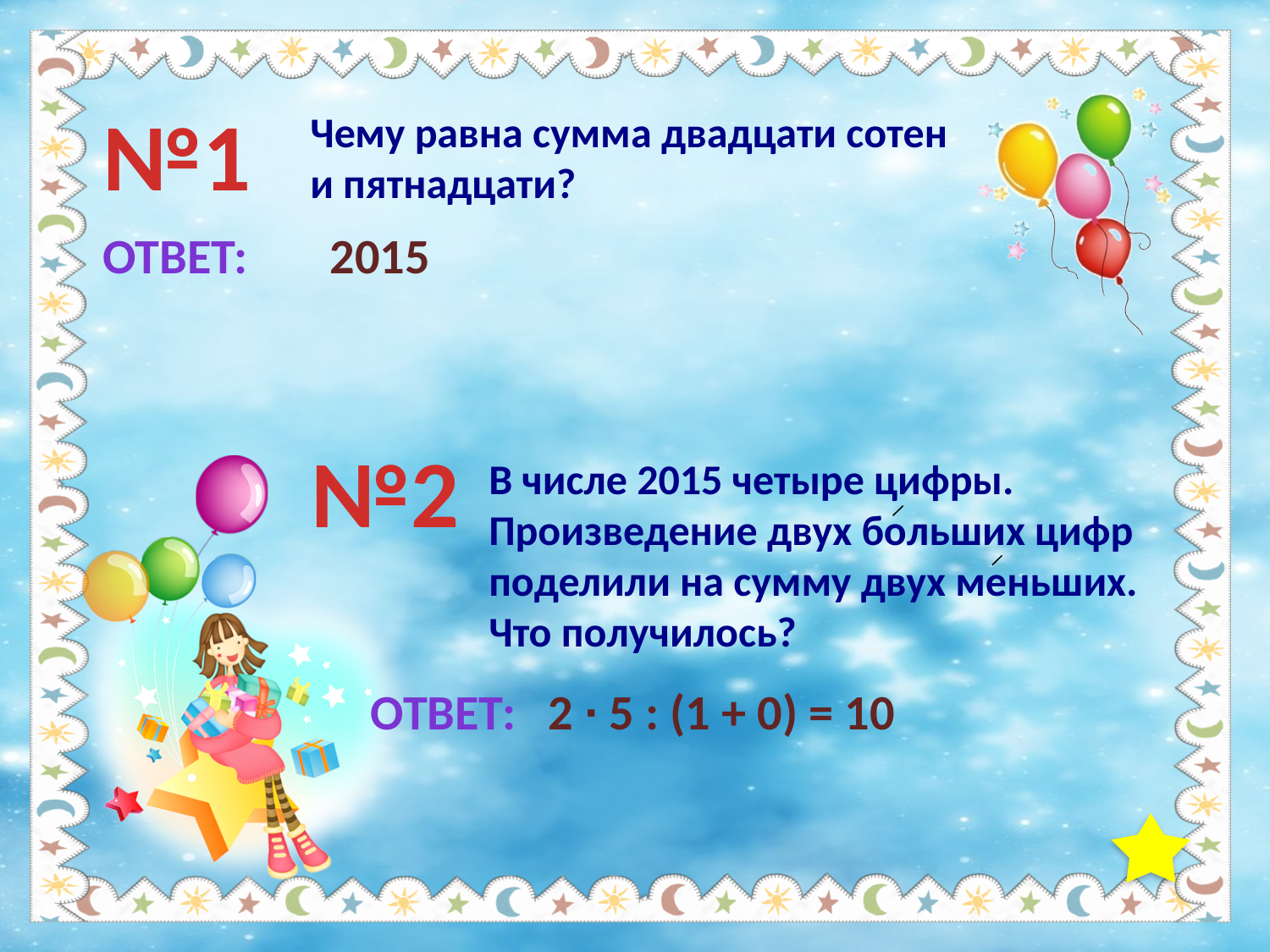

№1
Чему равна сумма двадцати сотен и пятнадцати?
Ответ:
2015
№2
В числе 2015 четыре цифры. Произведение двух больших цифр поделили на сумму двух меньших. Что получилось?
Ответ:
2 ∙ 5 : (1 + 0) = 10